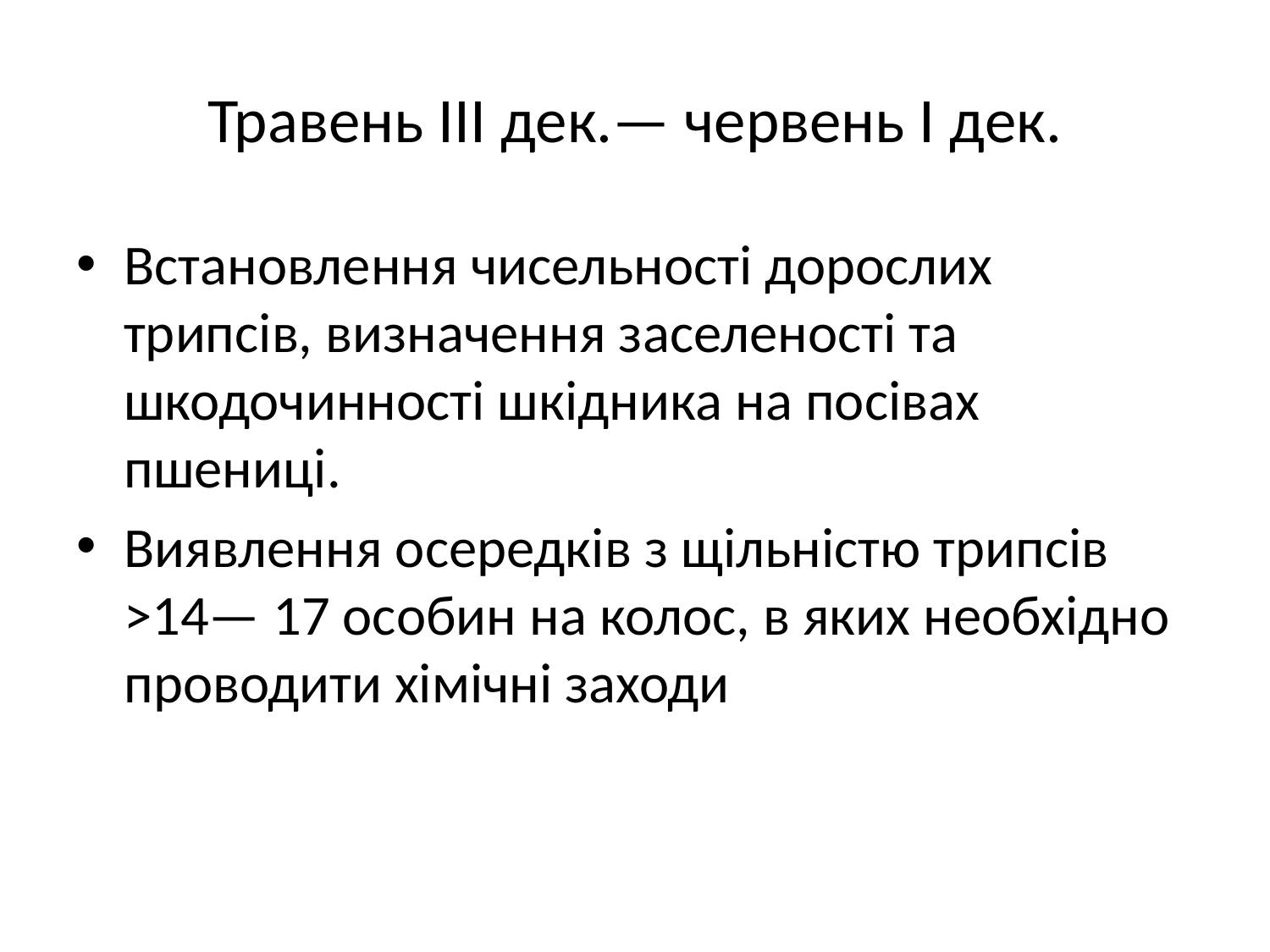

# Травень III дек.— червень І дек.
Встановлення чисельності дорослих  трипсів, визначення заселеності та шкодочинності шкідника на посівах пшениці.
Виявлення осередків з щільністю трипсів >14— 17 особин на колос, в яких необхідно проводити хімічні заходи